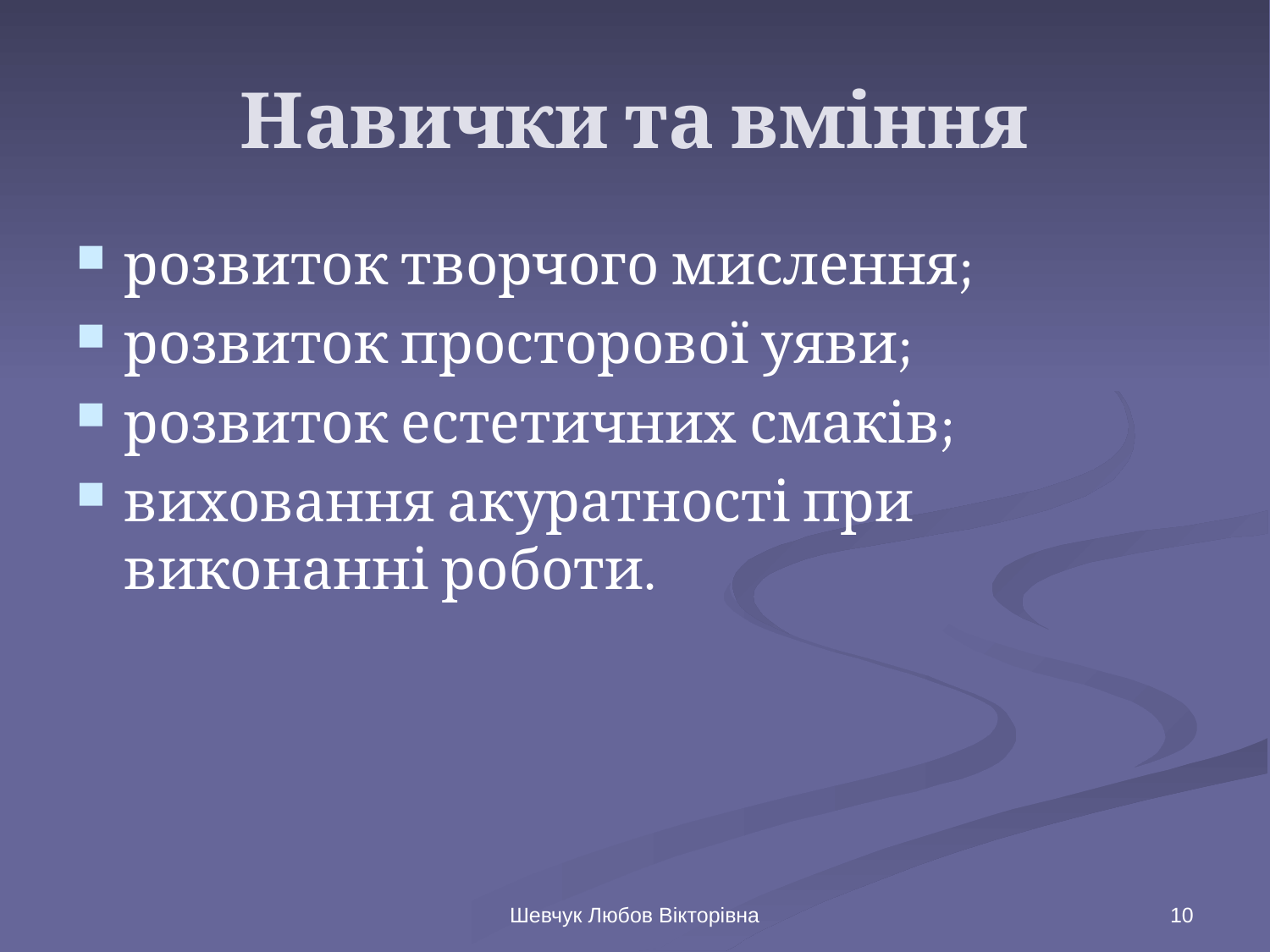

# Навички та вміння
розвиток творчого мислення;
розвиток просторової уяви;
розвиток естетичних смаків;
виховання акуратності при виконанні роботи.

Шевчук Любов Вікторівна
10